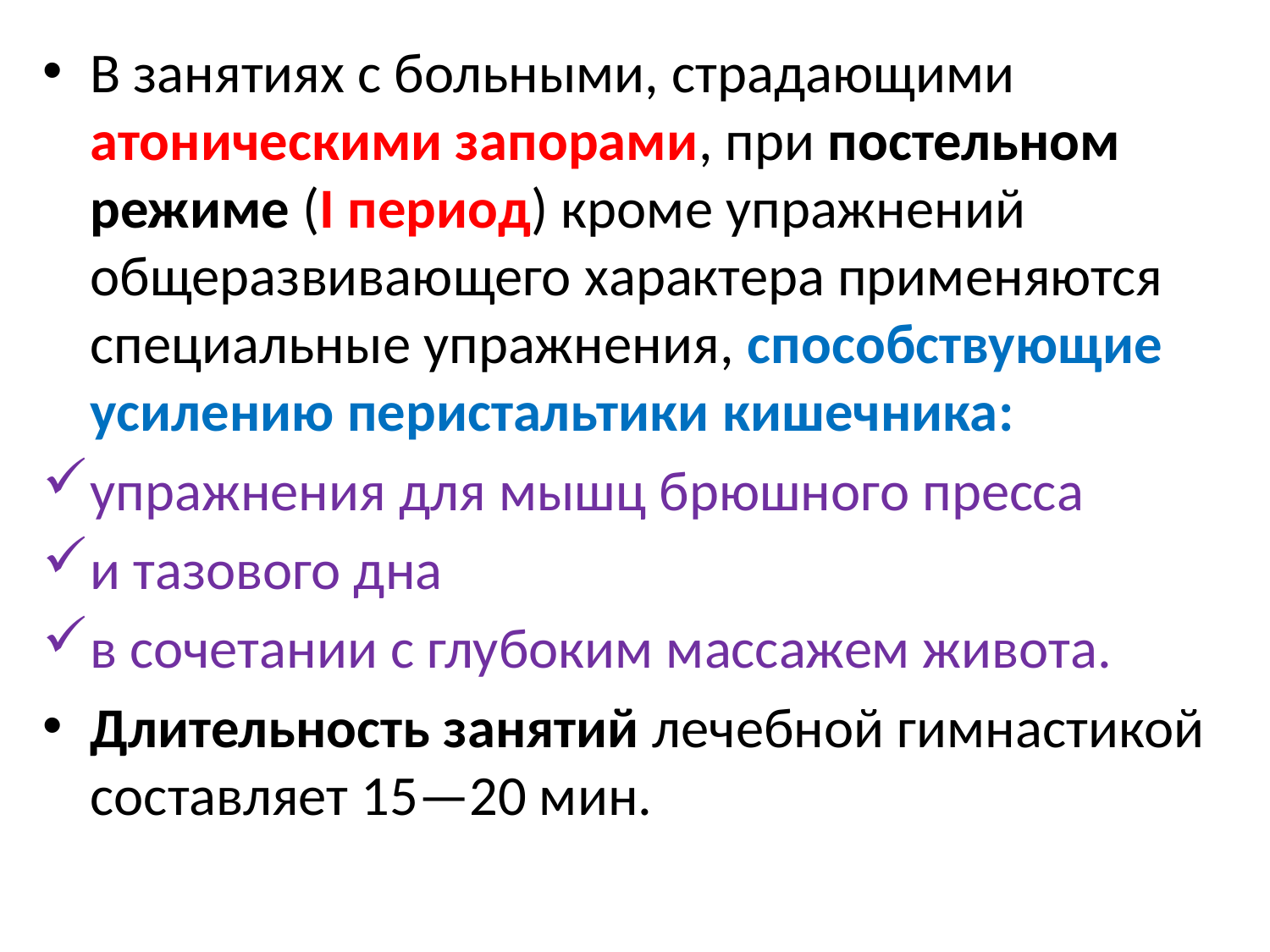

В занятиях с больными, страдающими атоническими запорами, при постельном режиме (I период) кроме упражнений общеразвивающего характера применяются специальные упражнения, способствующие усилению перистальтики кишечника:
упражнения для мышц брюшного пресса
и тазового дна
в сочетании с глубоким массажем живота.
Длительность занятий лечебной гимнастикой составляет 15—20 мин.